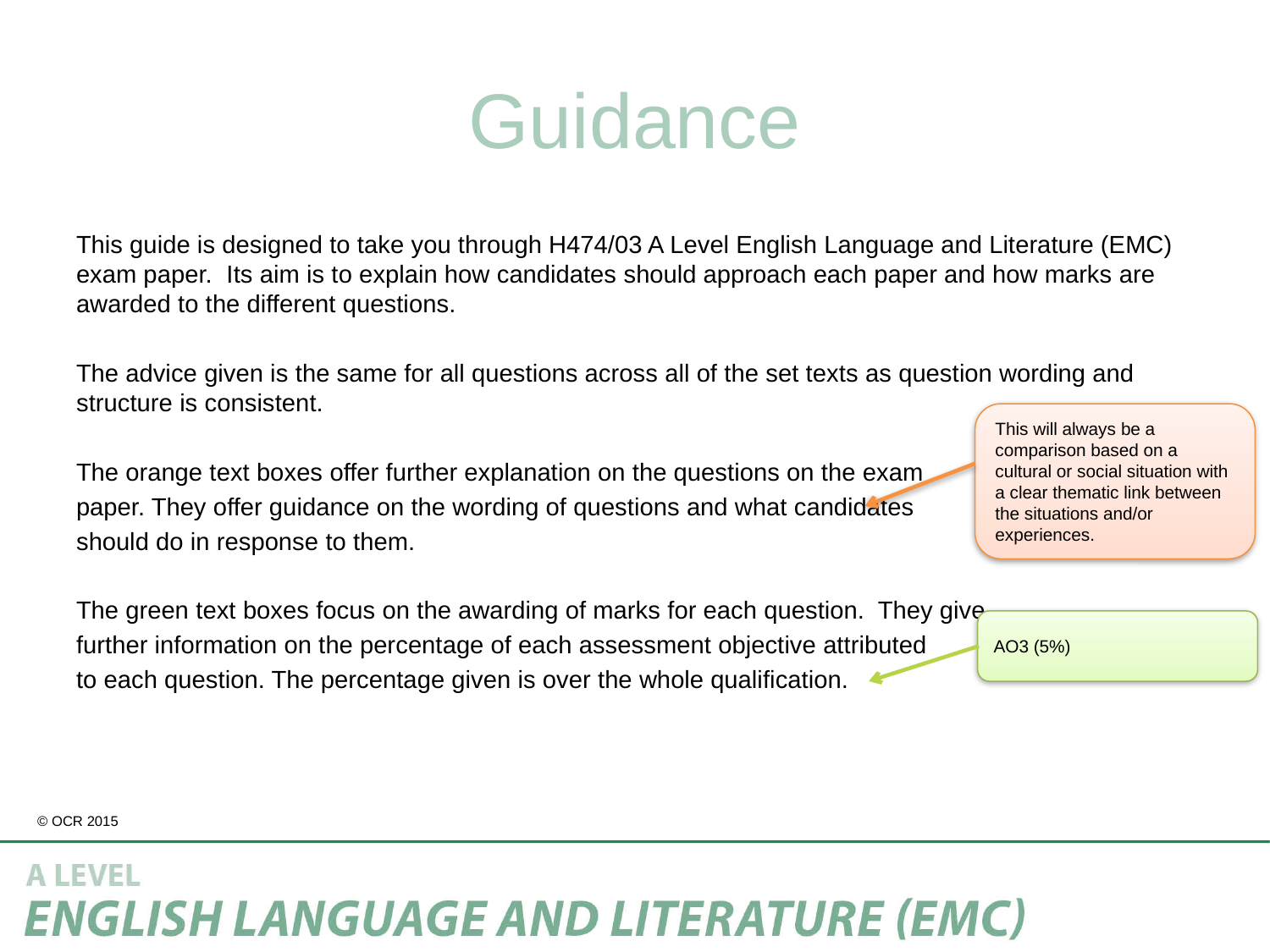

# Guidance
This guide is designed to take you through H474/03 A Level English Language and Literature (EMC) exam paper.  Its aim is to explain how candidates should approach each paper and how marks are awarded to the different questions.

The advice given is the same for all questions across all of the set texts as question wording and structure is consistent.

The orange text boxes offer further explanation on the questions on the exam
paper. They offer guidance on the wording of questions and what candidates
should do in response to them.

The green text boxes focus on the awarding of marks for each question.  They give
further information on the percentage of each assessment objective attributed
to each question. The percentage given is over the whole qualification.

This will always be a comparison based on a cultural or social situation with a clear thematic link between the situations and/or experiences.
AO3 (5%)